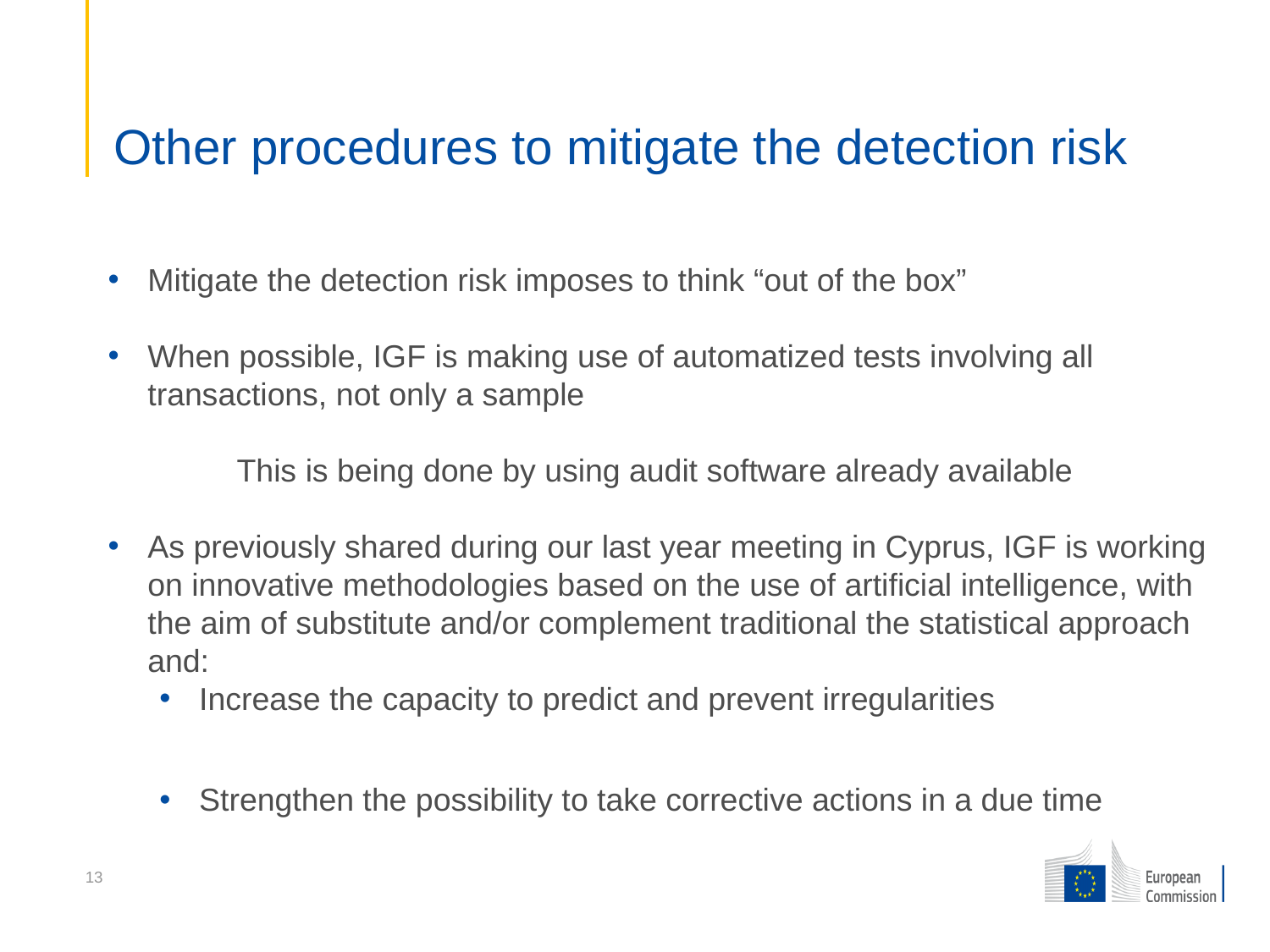

# Other procedures to mitigate the detection risk
Mitigate the detection risk imposes to think “out of the box”

When possible, IGF is making use of automatized tests involving all transactions, not only a sample

This is being done by using audit software already available

As previously shared during our last year meeting in Cyprus, IGF is working on innovative methodologies based on the use of artificial intelligence, with the aim of substitute and/or complement traditional the statistical approach and:
Increase the capacity to predict and prevent irregularities

Strengthen the possibility to take corrective actions in a due time

13